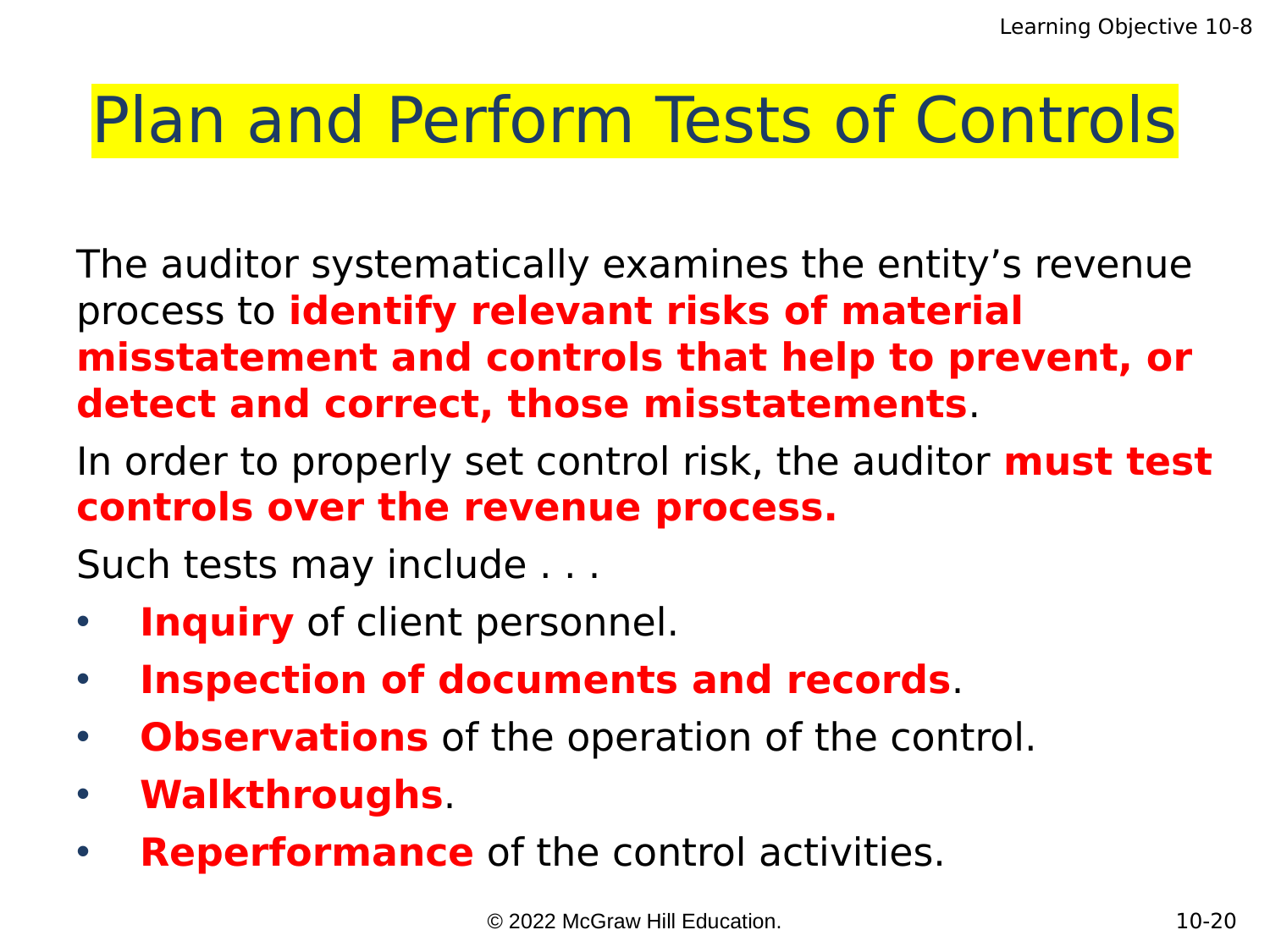

Learning Objective 10-8
# Plan and Perform Tests of Controls
The auditor systematically examines the entity’s revenue process to identify relevant risks of material misstatement and controls that help to prevent, or detect and correct, those misstatements.
In order to properly set control risk, the auditor must test controls over the revenue process.
Such tests may include . . .
Inquiry of client personnel.
Inspection of documents and records.
Observations of the operation of the control.
Walkthroughs.
Reperformance of the control activities.